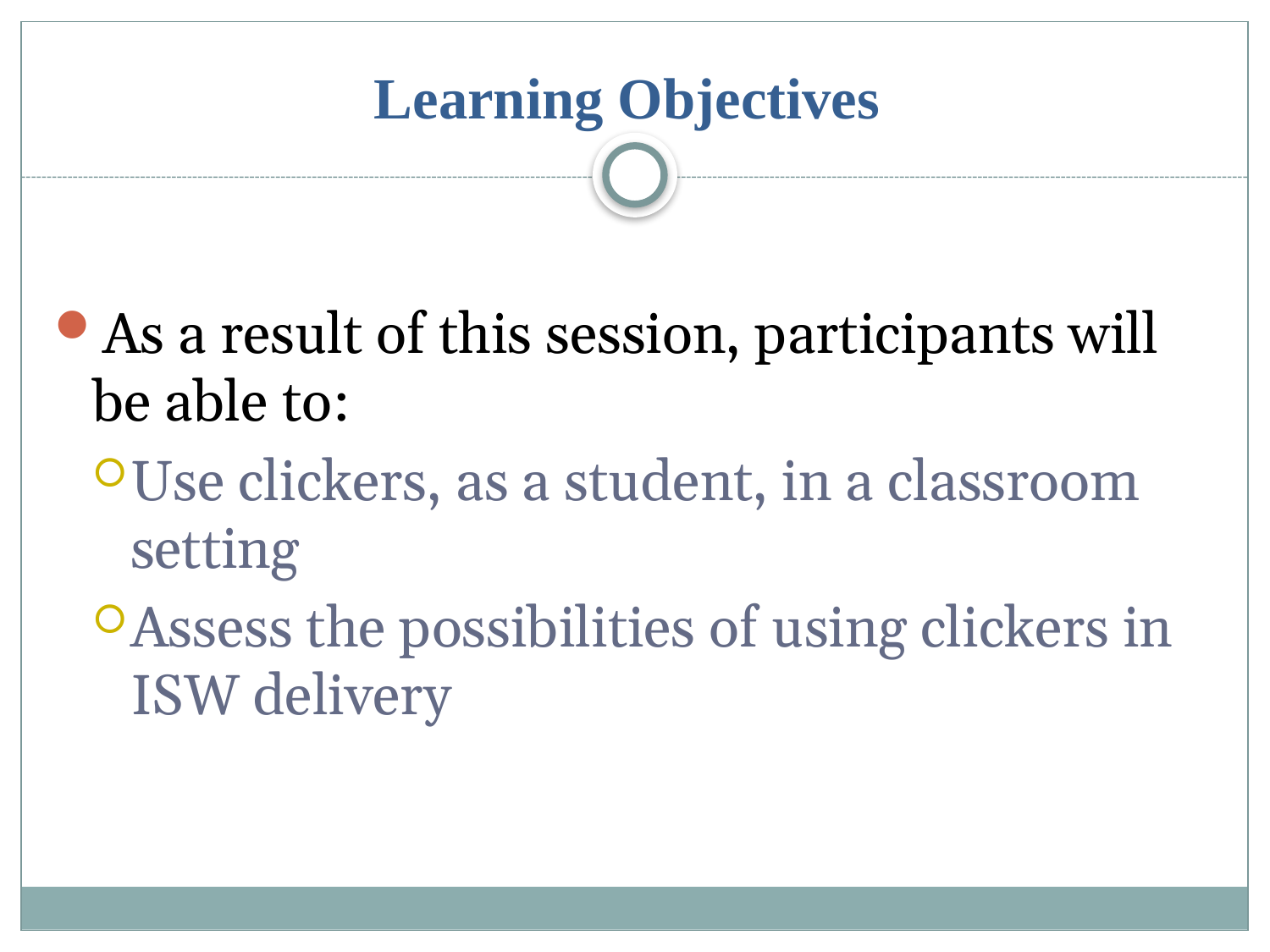

# Learning Objectives

As a result of this session, participants will be able to:
Use clickers, as a student, in a classroom setting
Assess the possibilities of using clickers in ISW delivery